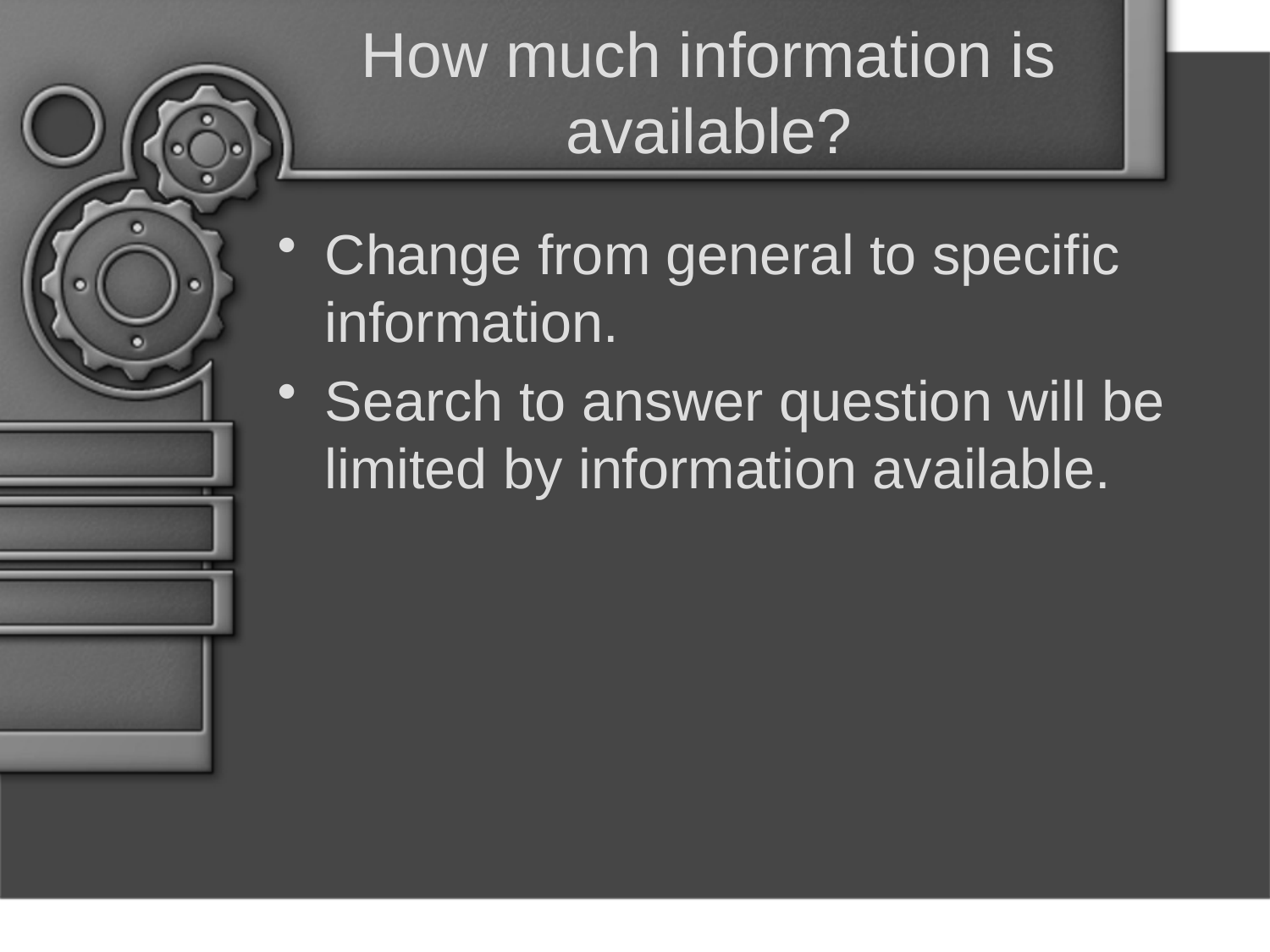

# How much information is available?
Change from general to specific information.
Search to answer question will be limited by information available.